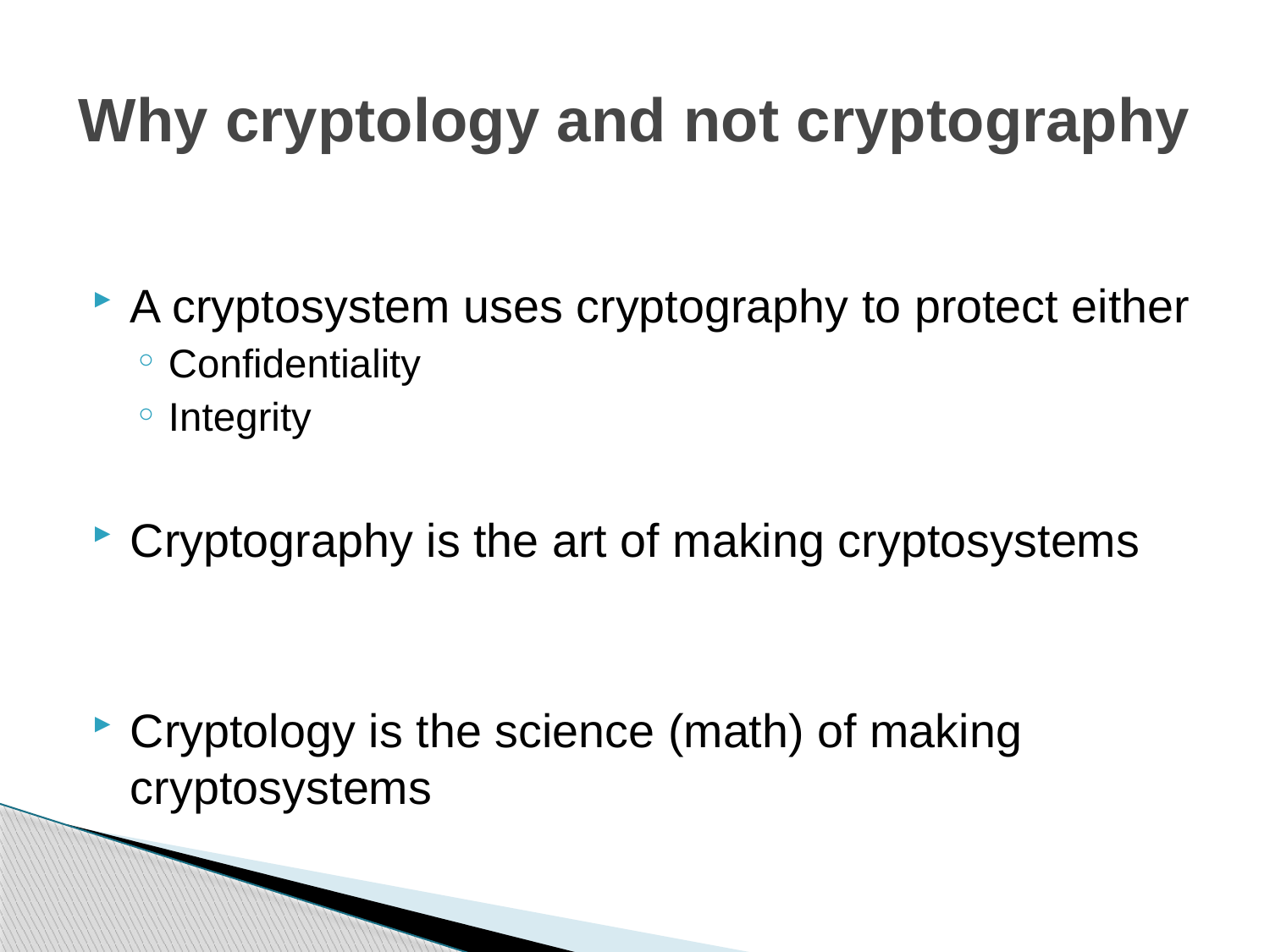

# Why cryptology and not cryptography

A cryptosystem uses cryptography to protect either
Confidentiality
Integrity

Cryptography is the art of making cryptosystems

Cryptology is the science (math) of making cryptosystems